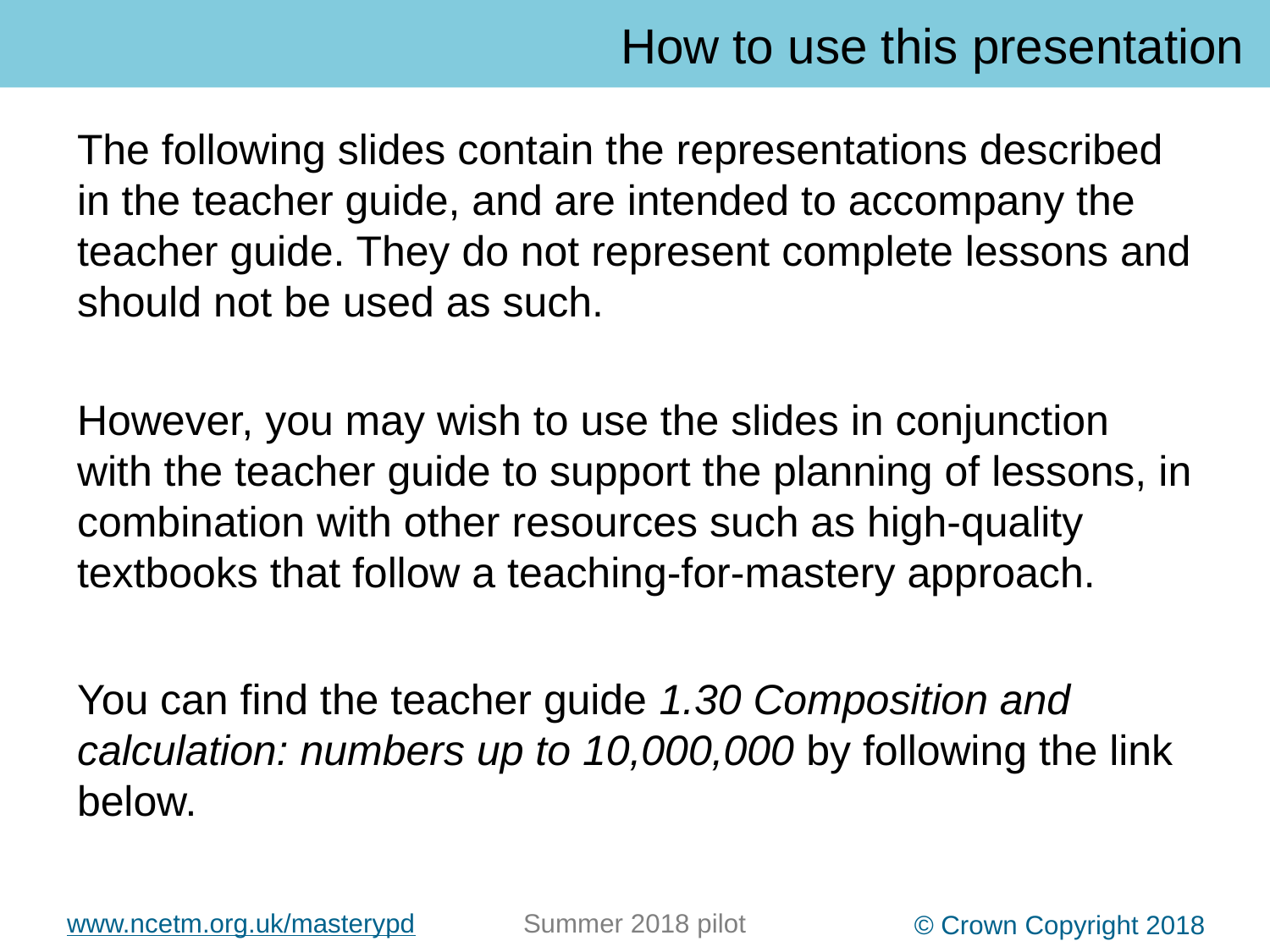

How to use this presentation
You can find the teacher guide 1.30 Composition and calculation: numbers up to 10,000,000 by following the link below.